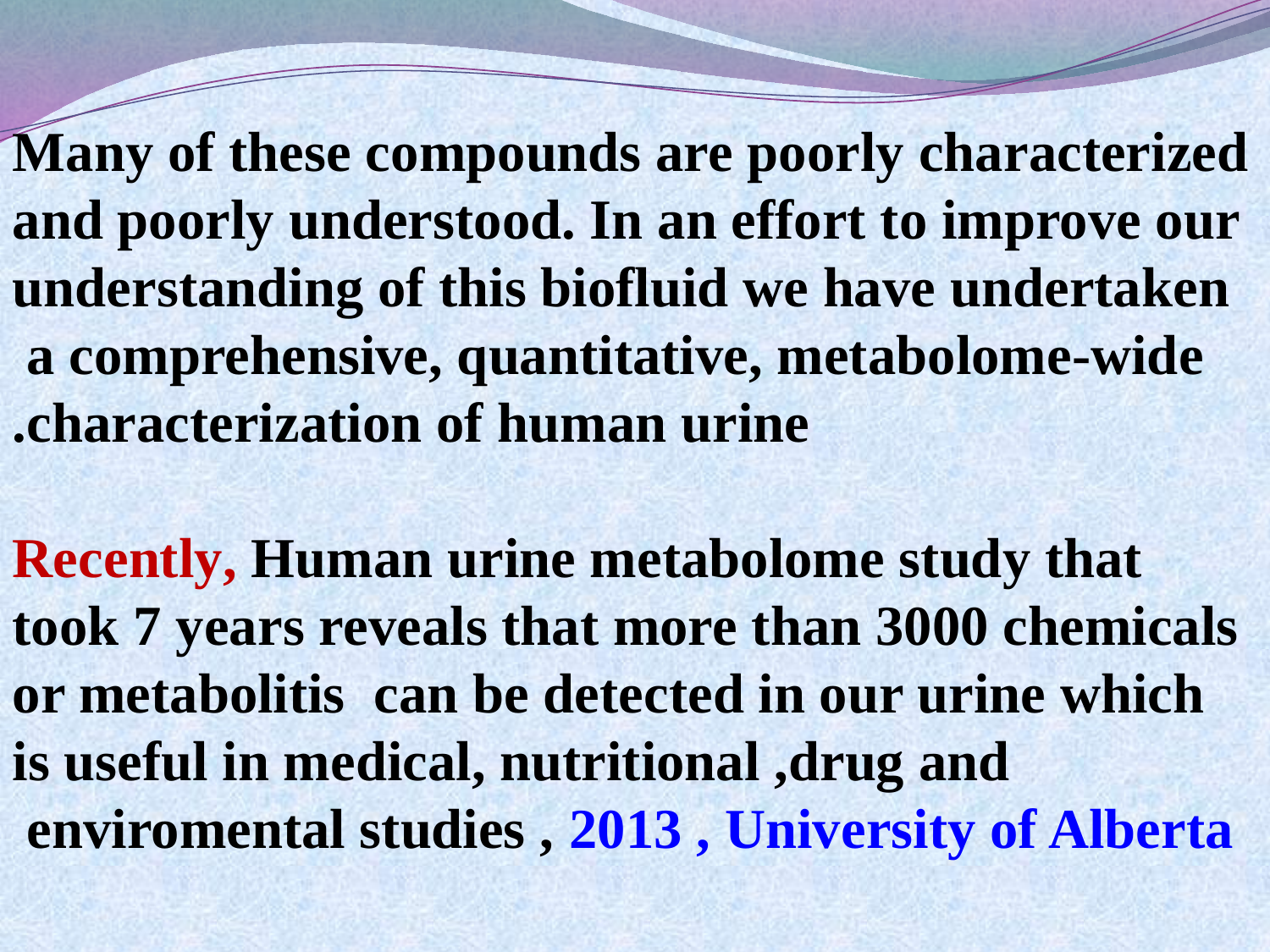

Many of these compounds are poorly characterized and poorly understood. In an effort to improve our understanding of this biofluid we have undertaken a comprehensive, quantitative, metabolome-wide
characterization of human urine.

Recently, Human urine metabolome study that took 7 years reveals that more than 3000 chemicals or metabolitis  can be detected in our urine which is useful in medical, nutritional ,drug and enviromental studies , 2013 , University of Alberta